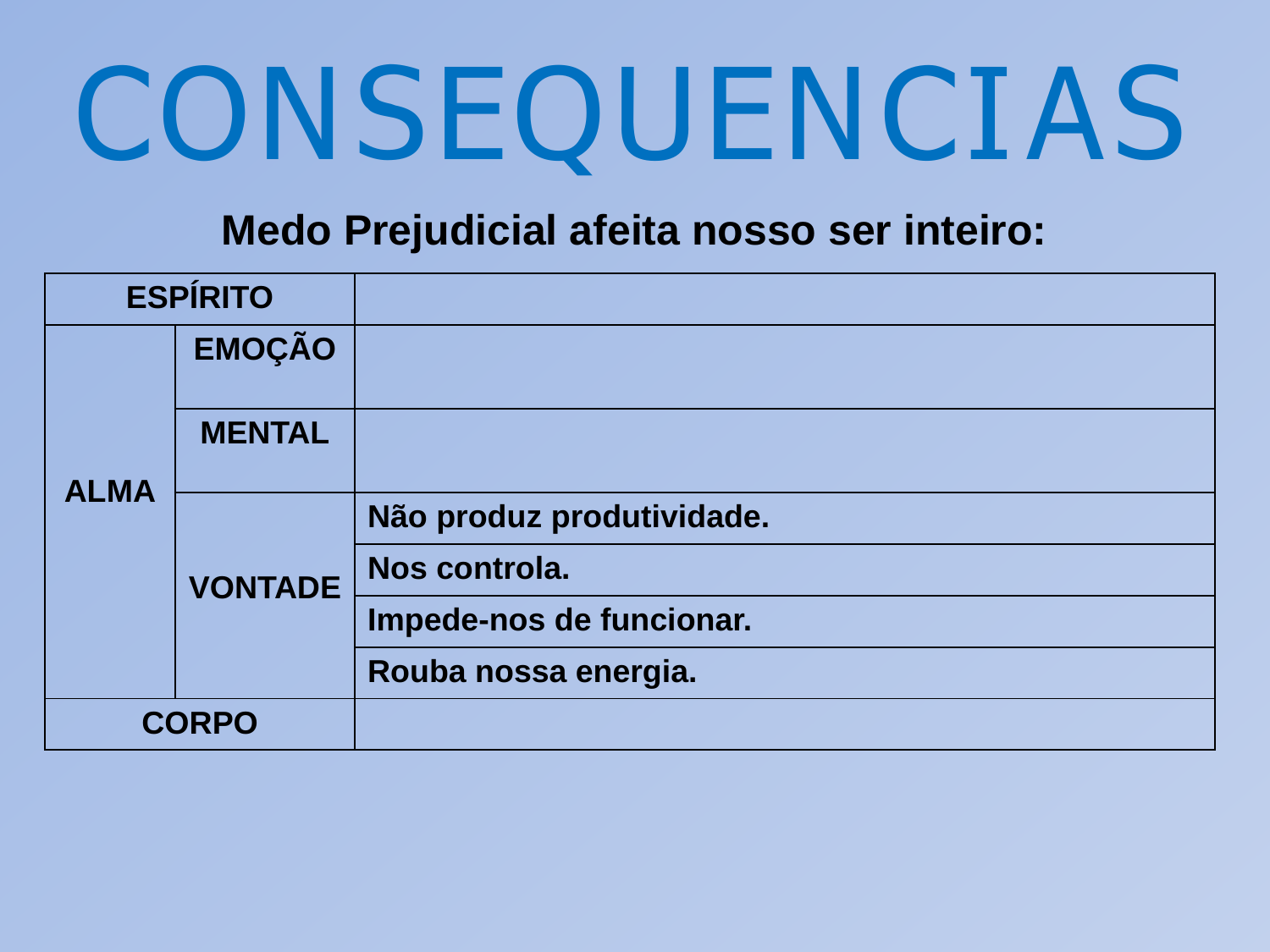

CONSEQUENCIAS

Medo Prejudicial afeita nosso ser inteiro:

| ESPÍRITO |  |  |
| --- | --- | --- |
| ALMA | EMOÇÃO |  |
|  | MENTAL |  |
|  | VONTADE | Não produz produtividade. |
|  |  | Nos controla. |
|  |  | Impede-nos de funcionar. |
|  |  | Rouba nossa energia. |
| CORPO |  |  |